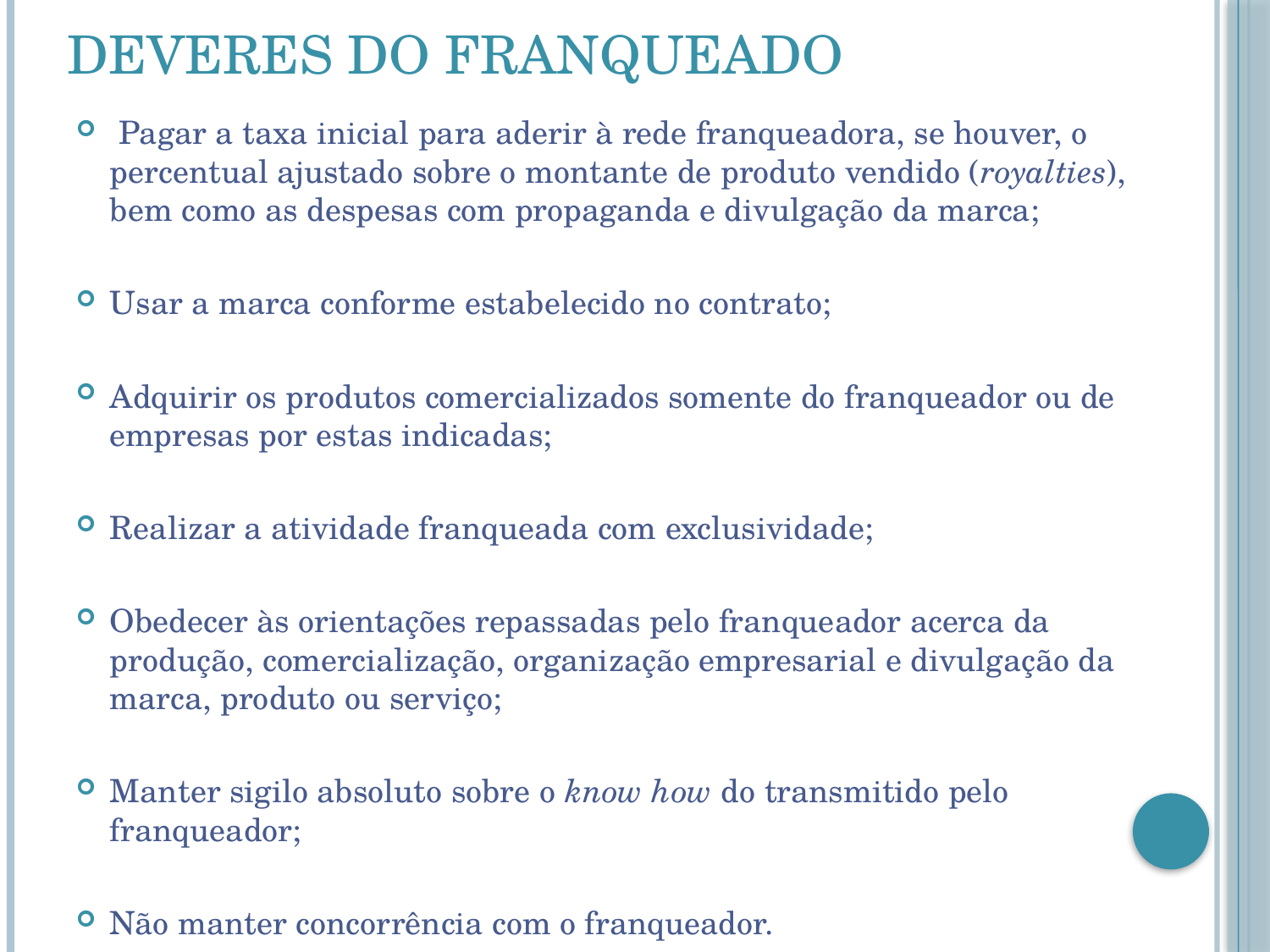

# Deveres do Franqueado
 Pagar a taxa inicial para aderir à rede franqueadora, se houver, o percentual ajustado sobre o montante de produto vendido (royalties), bem como as despesas com propaganda e divulgação da marca;

Usar a marca conforme estabelecido no contrato;

Adquirir os produtos comercializados somente do franqueador ou de empresas por estas indicadas;

Realizar a atividade franqueada com exclusividade;

Obedecer às orientações repassadas pelo franqueador acerca da produção, comercialização, organização empresarial e divulgação da marca, produto ou serviço;

Manter sigilo absoluto sobre o know how do transmitido pelo franqueador;

Não manter concorrência com o franqueador.